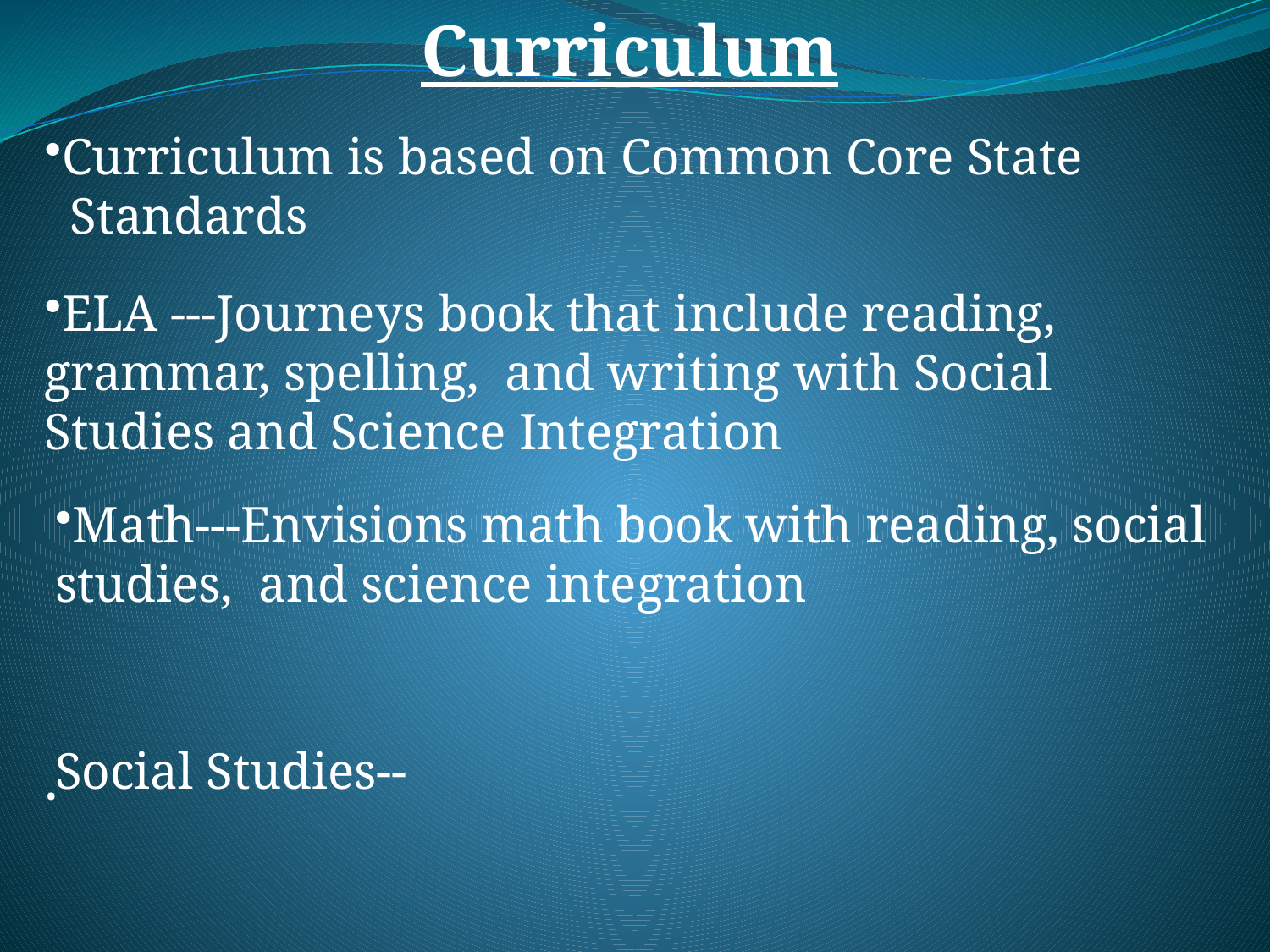

Curriculum

Curriculum is based on Common Core State
  Standards
ELA ---Journeys book that include reading, grammar, spelling,  and writing with Social Studies and Science Integration
Math---Envisions math book with reading, social studies,  and science integration
Social Studies--
.